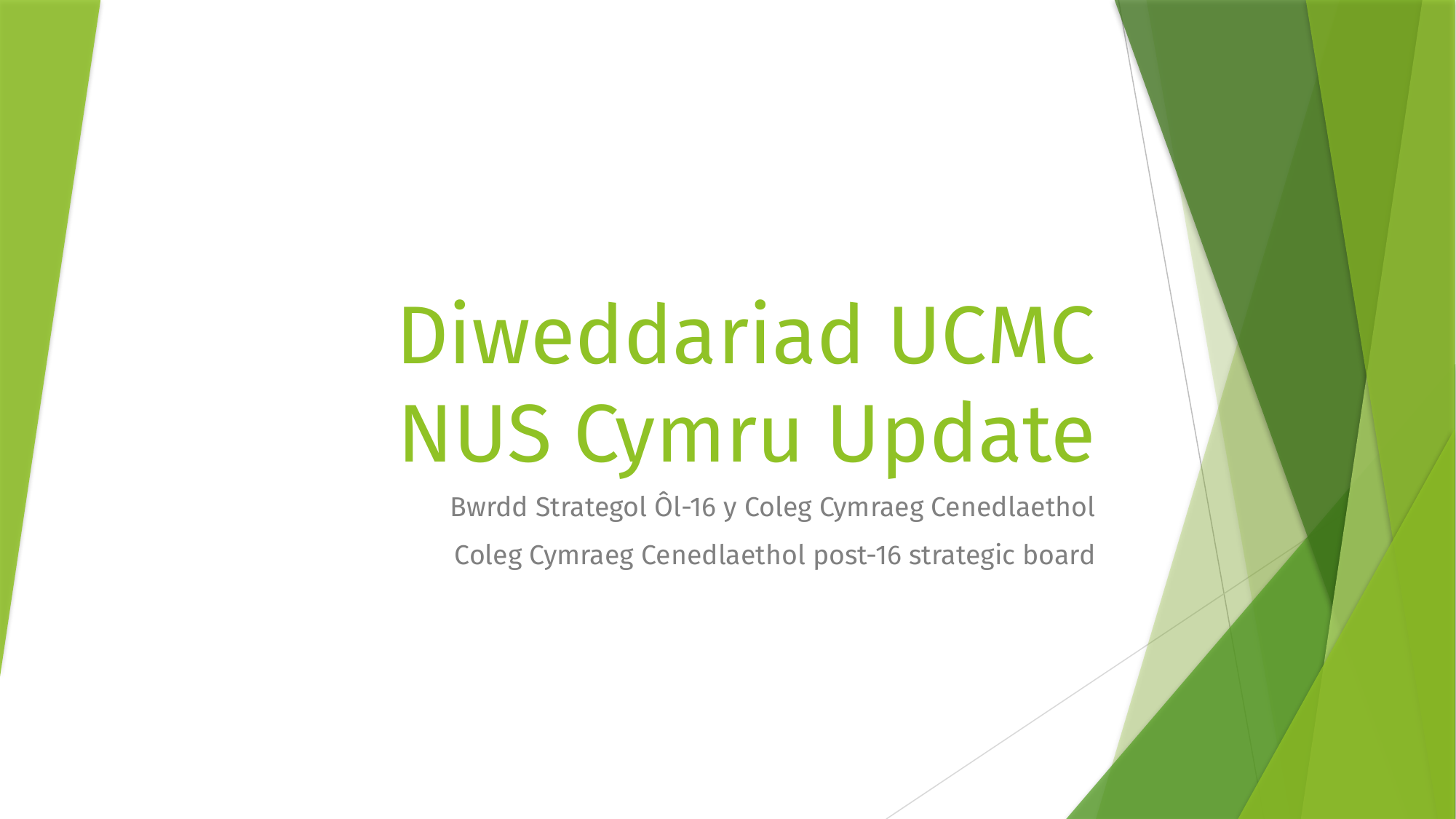

# Diweddariad UCMC NUS Cymru Update
Bwrdd Strategol Ôl-16 y Coleg Cymraeg Cenedlaethol
Coleg Cymraeg Cenedlaethol post-16 strategic board